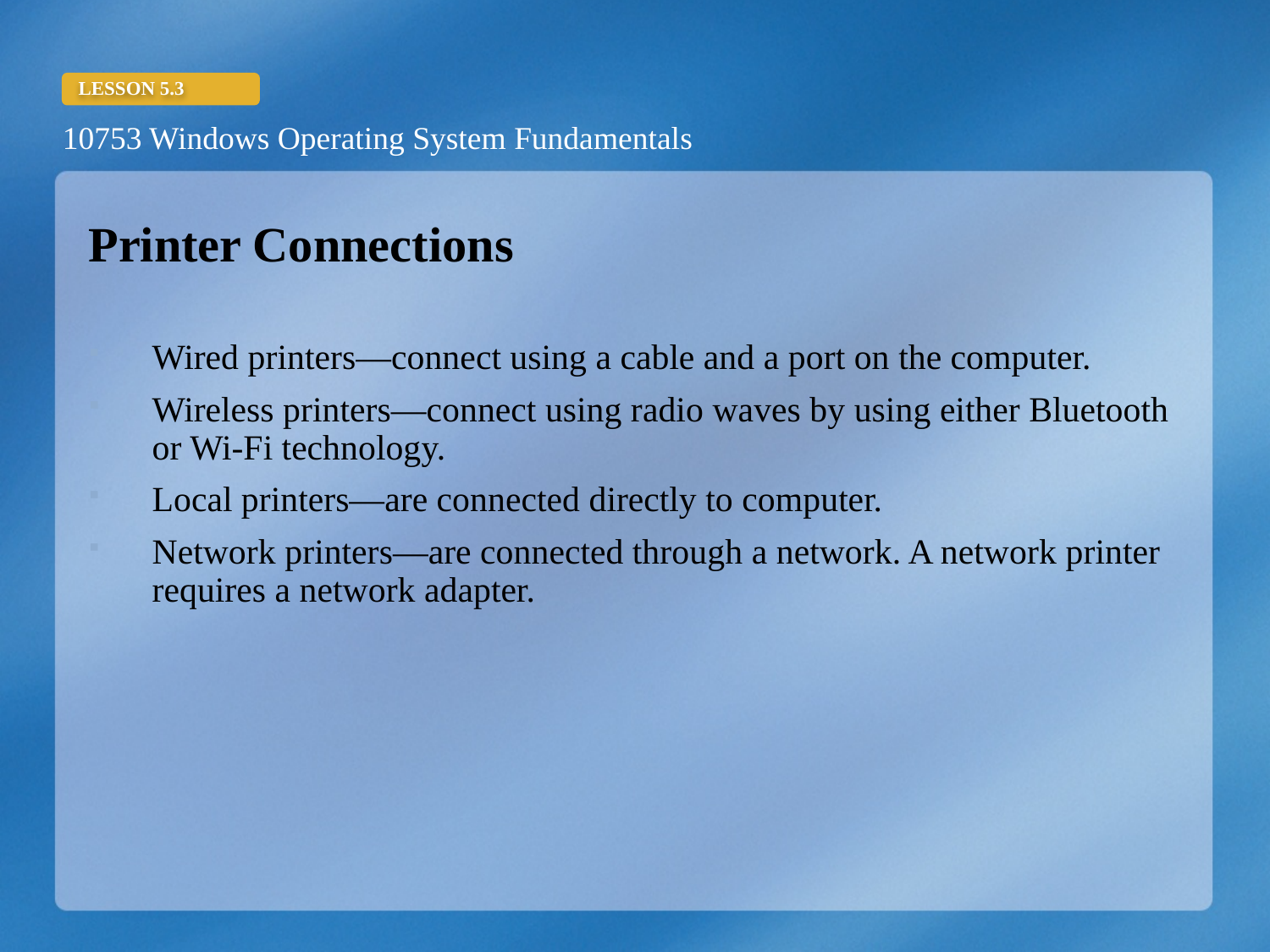

Printer Connections

Wired printers—connect using a cable and a port on the computer.
Wireless printers—connect using radio waves by using either Bluetooth or Wi-Fi technology.
Local printers—are connected directly to computer.
Network printers—are connected through a network. A network printer requires a network adapter.